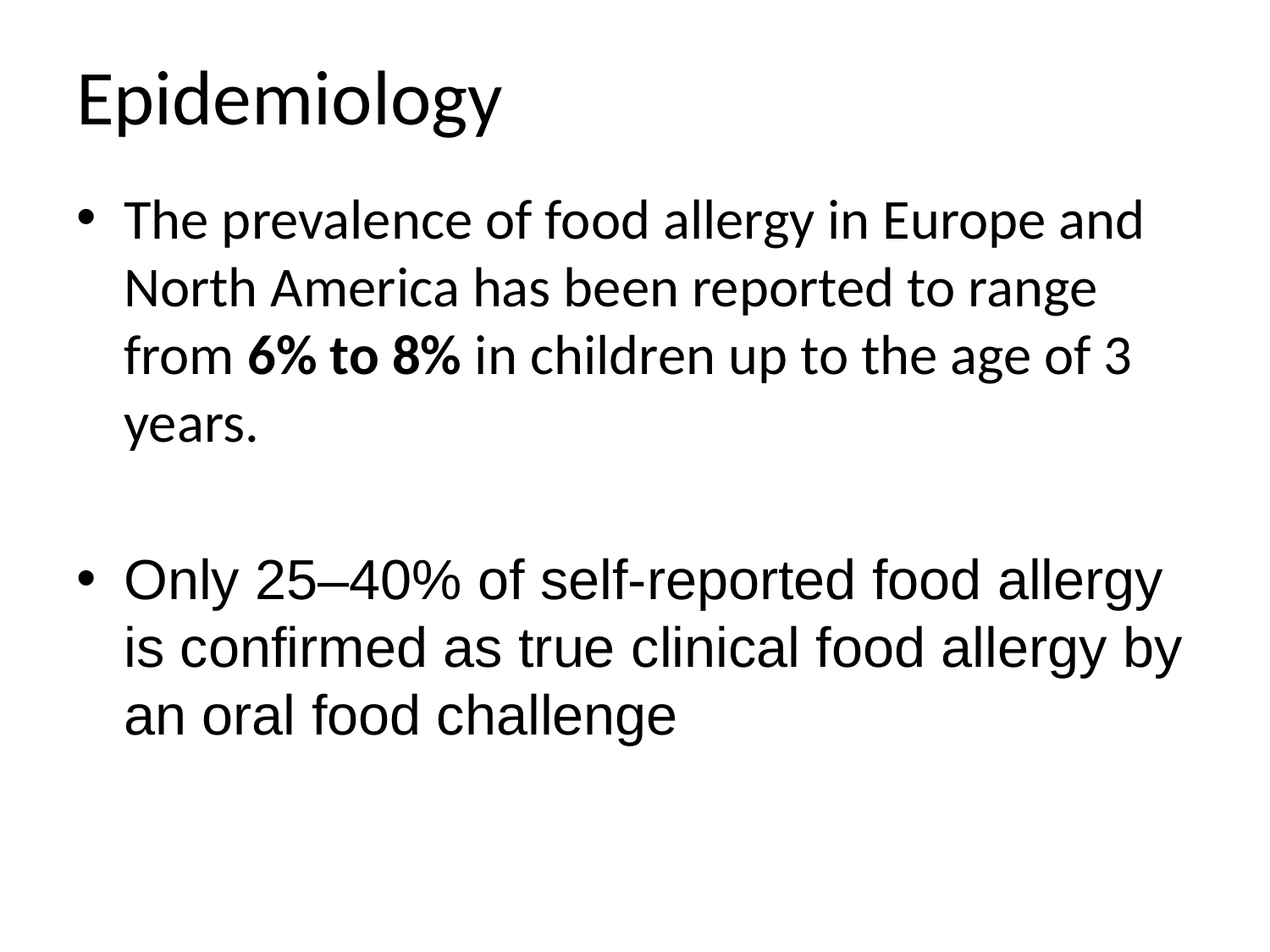

# Epidemiology
The prevalence of food allergy in Europe and North America has been reported to range from 6% to 8% in children up to the age of 3 years.

Only 25–40% of self-reported food allergy is confirmed as true clinical food allergy by an oral food challenge